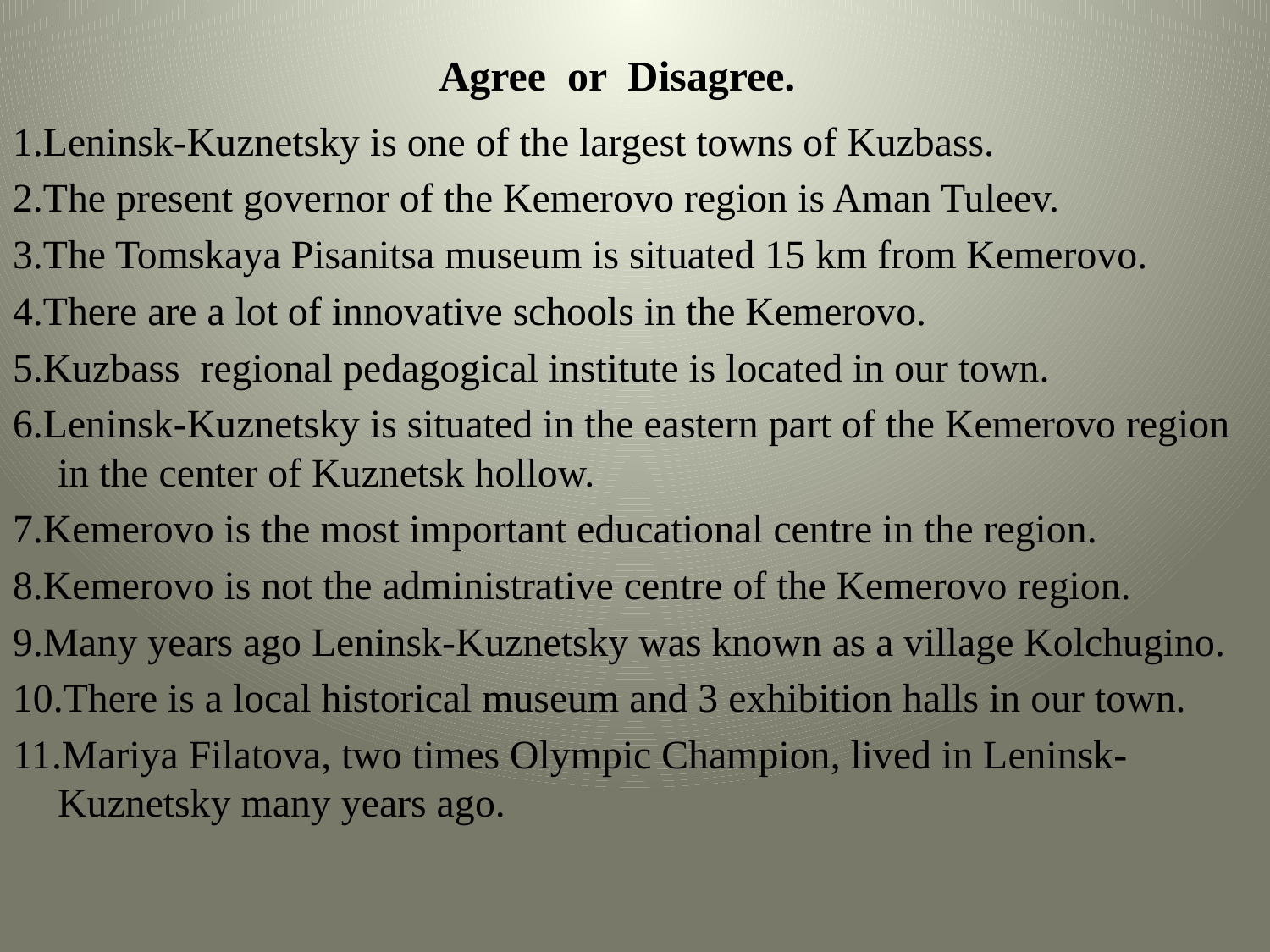

# Agree  or  Disagree.
1.Leninsk-Kuznetsky is one of the largest towns of Kuzbass.
2.The present governor of the Kemerovo region is Aman Tuleev.
3.The Tomskaya Pisanitsa museum is situated 15 km from Kemerovo.
4.There are a lot of innovative schools in the Kemerovo.
5.Kuzbass  regional pedagogical institute is located in our town.
6.Leninsk-Kuznetsky is situated in the eastern part of the Kemerovo region in the center of Kuznetsk hollow.
7.Kemerovo is the most important educational centre in the region.
8.Kemerovo is not the administrative centre of the Kemerovo region.
9.Many years ago Leninsk-Kuznetsky was known as a village Kolchugino.
10.There is a local historical museum and 3 exhibition halls in our town.
11.Mariya Filatova, two times Olympic Champion, lived in Leninsk-Kuznetsky many years ago.